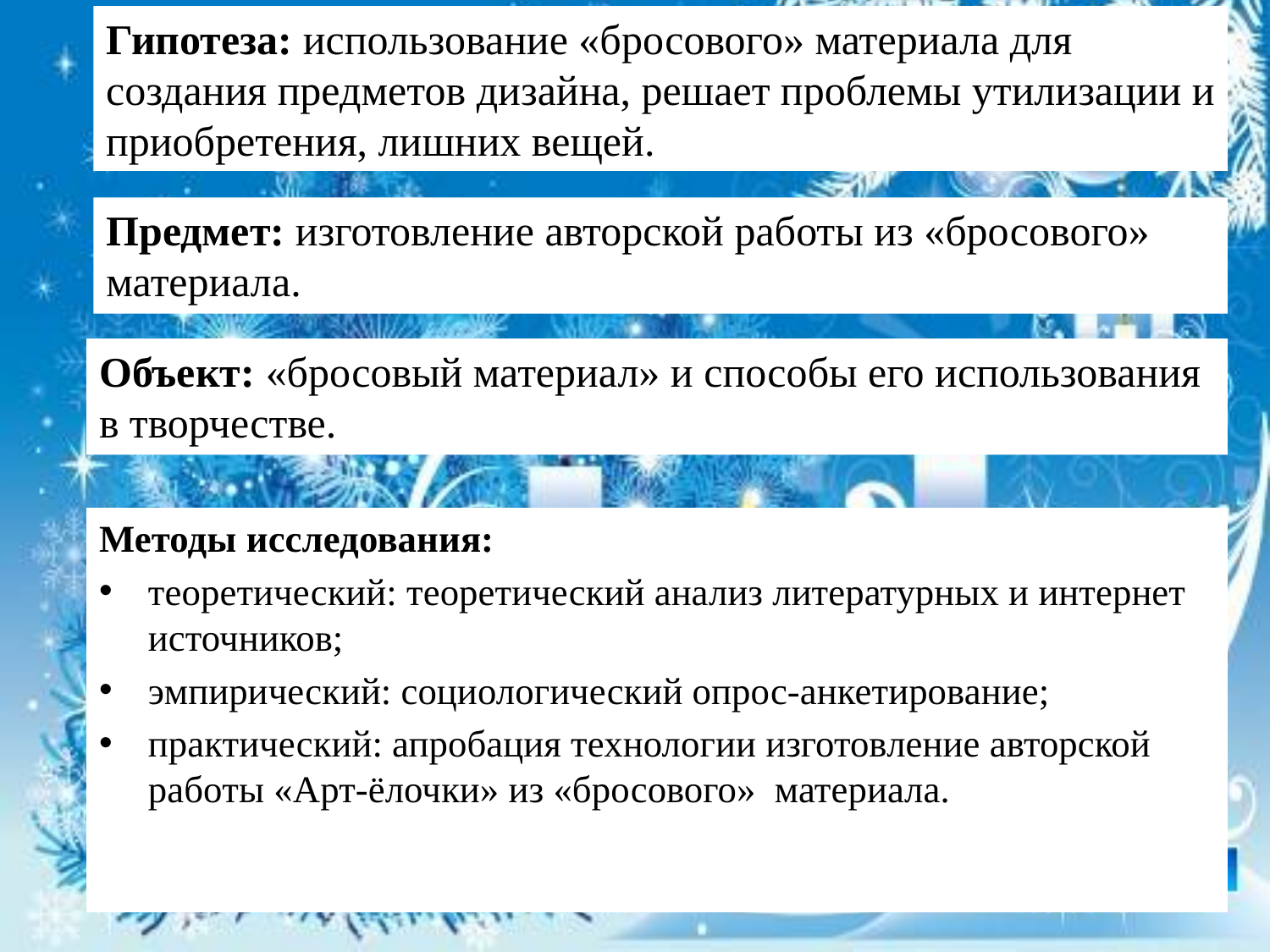

Гипотеза: использование «бросового» материала для создания предметов дизайна, решает проблемы утилизации и приобретения, лишних вещей.
Предмет: изготовление авторской работы из «бросового» материала.

Объект: «бросовый материал» и способы его использования в творчестве.

Методы исследования:
теоретический: теоретический анализ литературных и интернет источников;
эмпирический: социологический опрос-анкетирование;
практический: апробация технологии изготовление авторской работы «Арт-ёлочки» из «бросового»  материала.